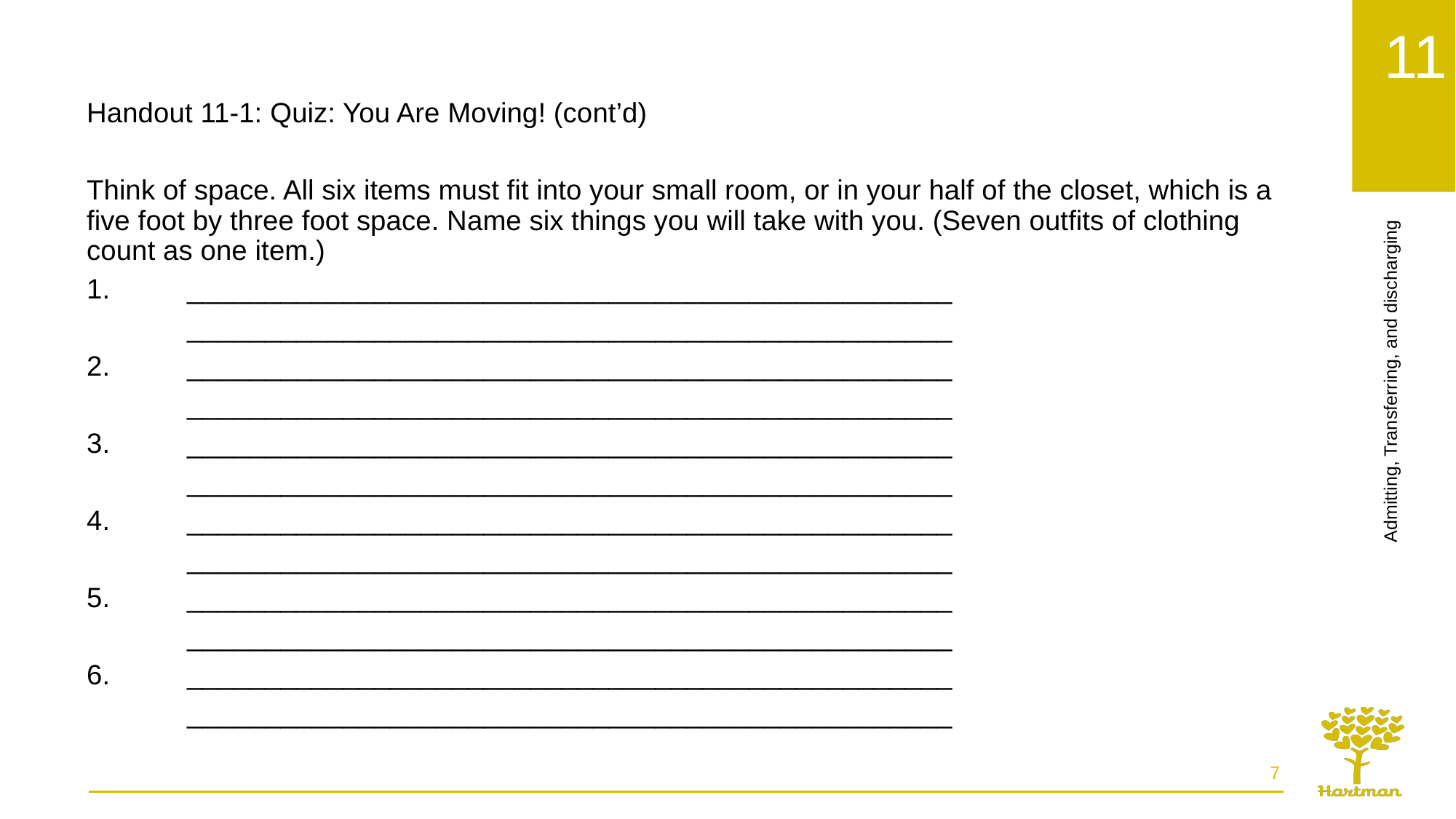

Handout 11-1: Quiz: You Are Moving! (cont’d)

Think of space. All six items must fit into your small room, or in your half of the closet, which is a five foot by three foot space. Name six things you will take with you. (Seven outfits of clothing count as one item.)
1.	_________________________________________________
	_________________________________________________
2.	_________________________________________________
	_________________________________________________
3.	_________________________________________________
	_________________________________________________
4.	_________________________________________________
	_________________________________________________
5.	_________________________________________________
	_________________________________________________
6.	_________________________________________________
	_________________________________________________

7